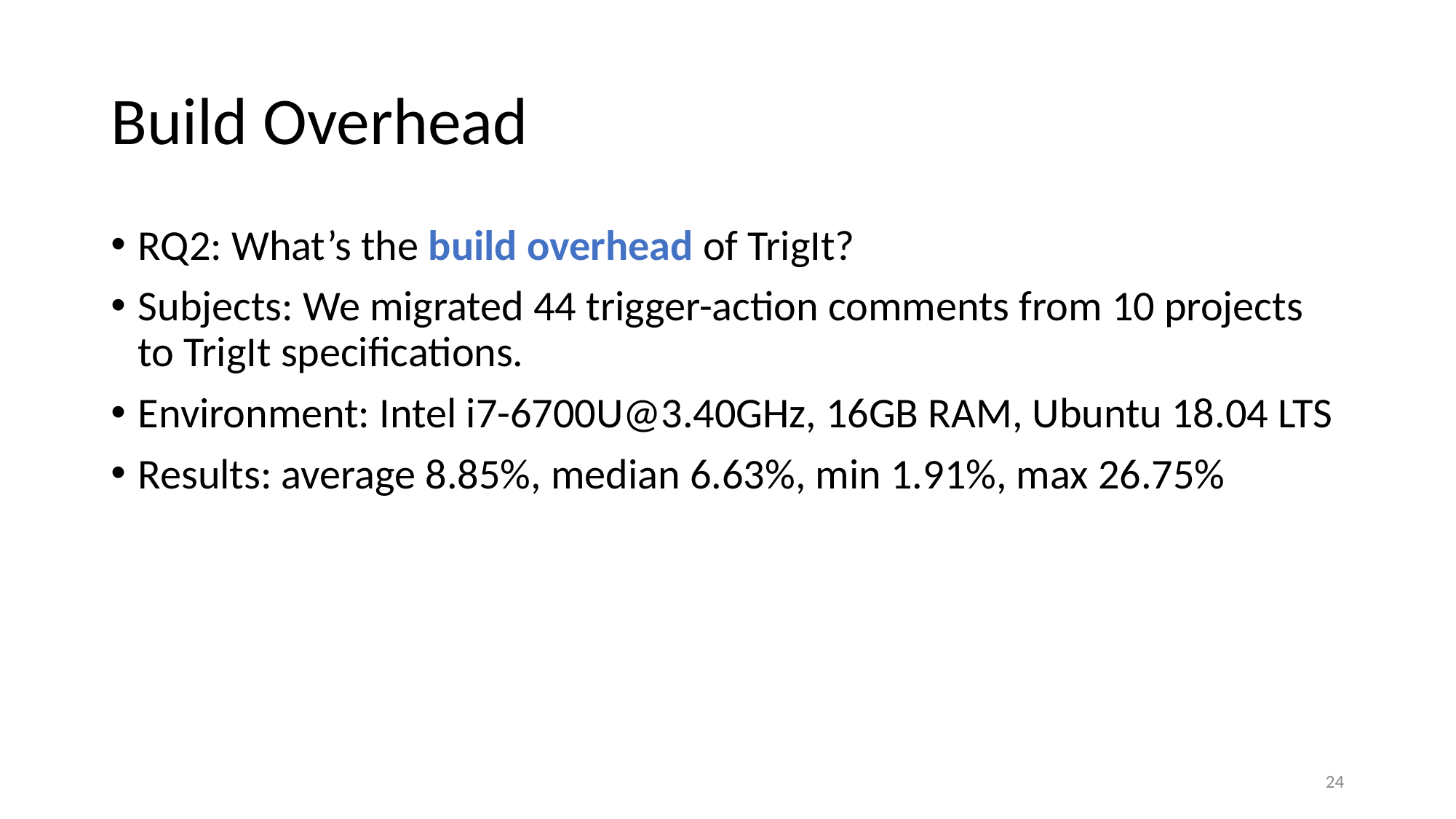

# Build Overhead
RQ2: What’s the build overhead of TrigIt?
Subjects: We migrated 44 trigger-action comments from 10 projects to TrigIt specifications.
Environment: Intel i7-6700U@3.40GHz, 16GB RAM, Ubuntu 18.04 LTS
Results: average 8.85%, median 6.63%, min 1.91%, max 26.75%
24